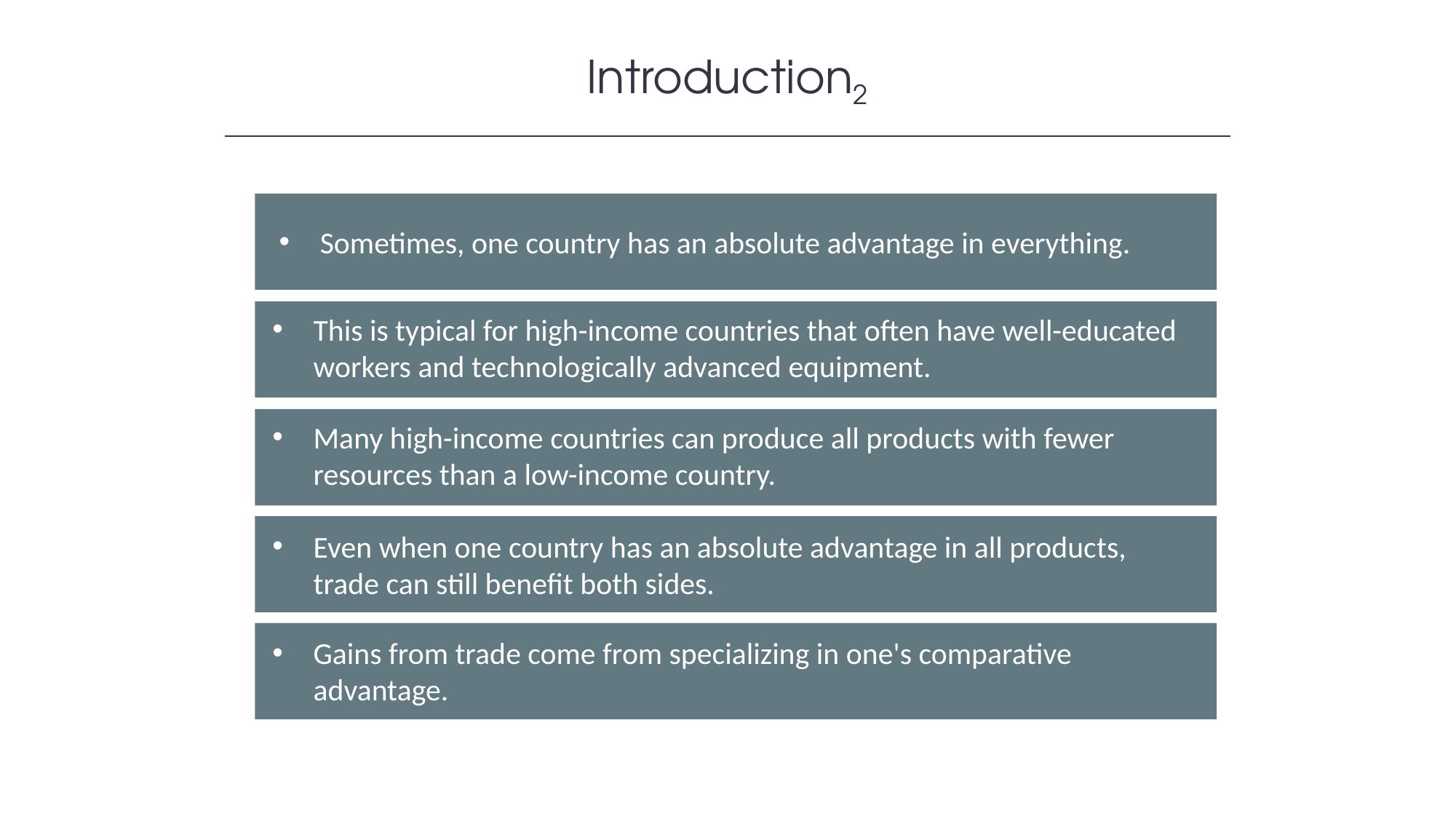

Introduction2

Sometimes, one country has an absolute advantage in everything.

This is typical for high-income countries that often have well-educated workers and technologically advanced equipment.

Many high-income countries can produce all products with fewer resources than a low-income country.

Even when one country has an absolute advantage in all products, trade can still benefit both sides.

Gains from trade come from specializing in one's comparative advantage.